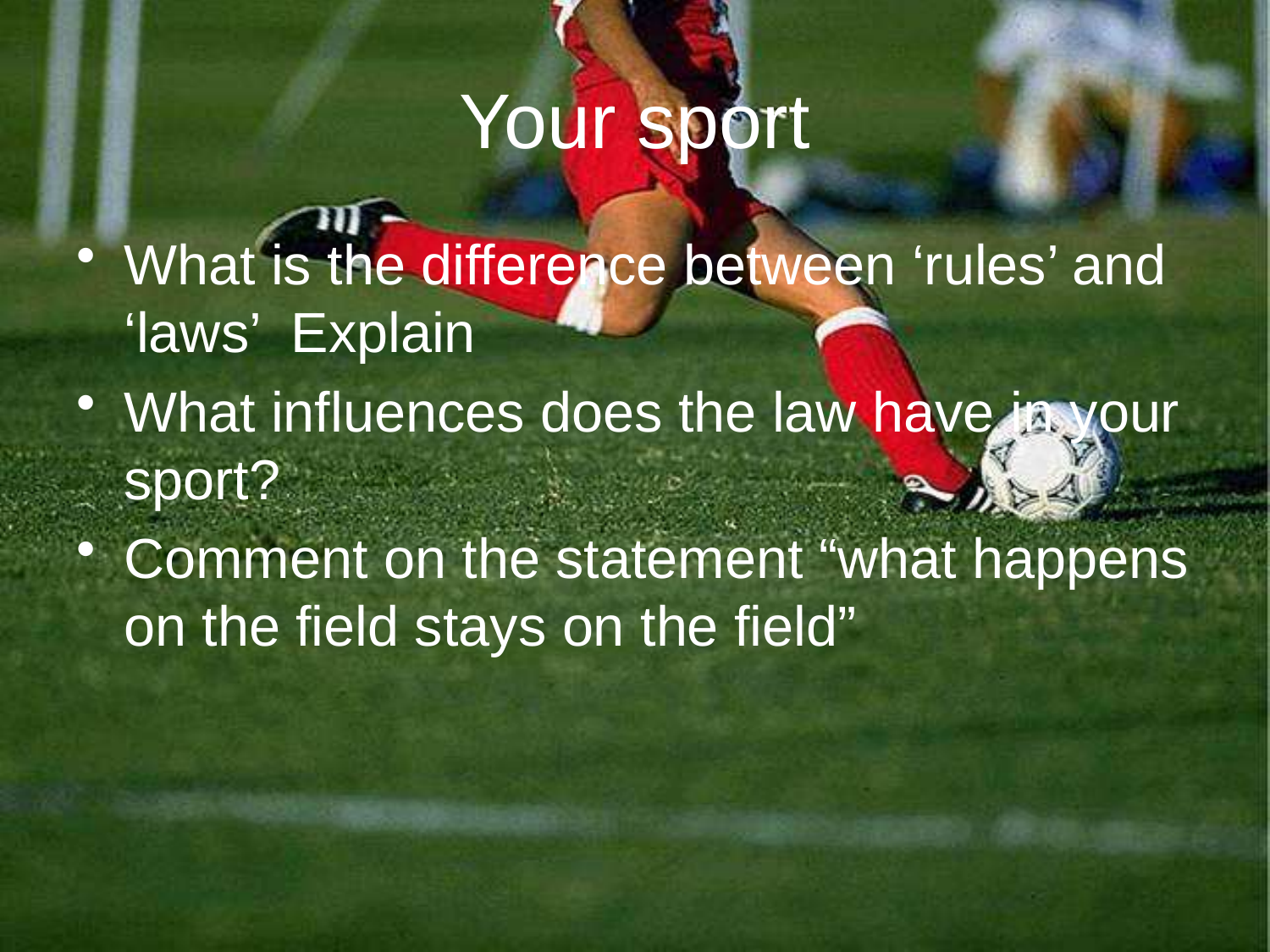

# Your sport
What is the difference between ‘rules’ and ‘laws’  Explain
What influences does the law have in your sport?
Comment on the statement “what happens on the field stays on the field”